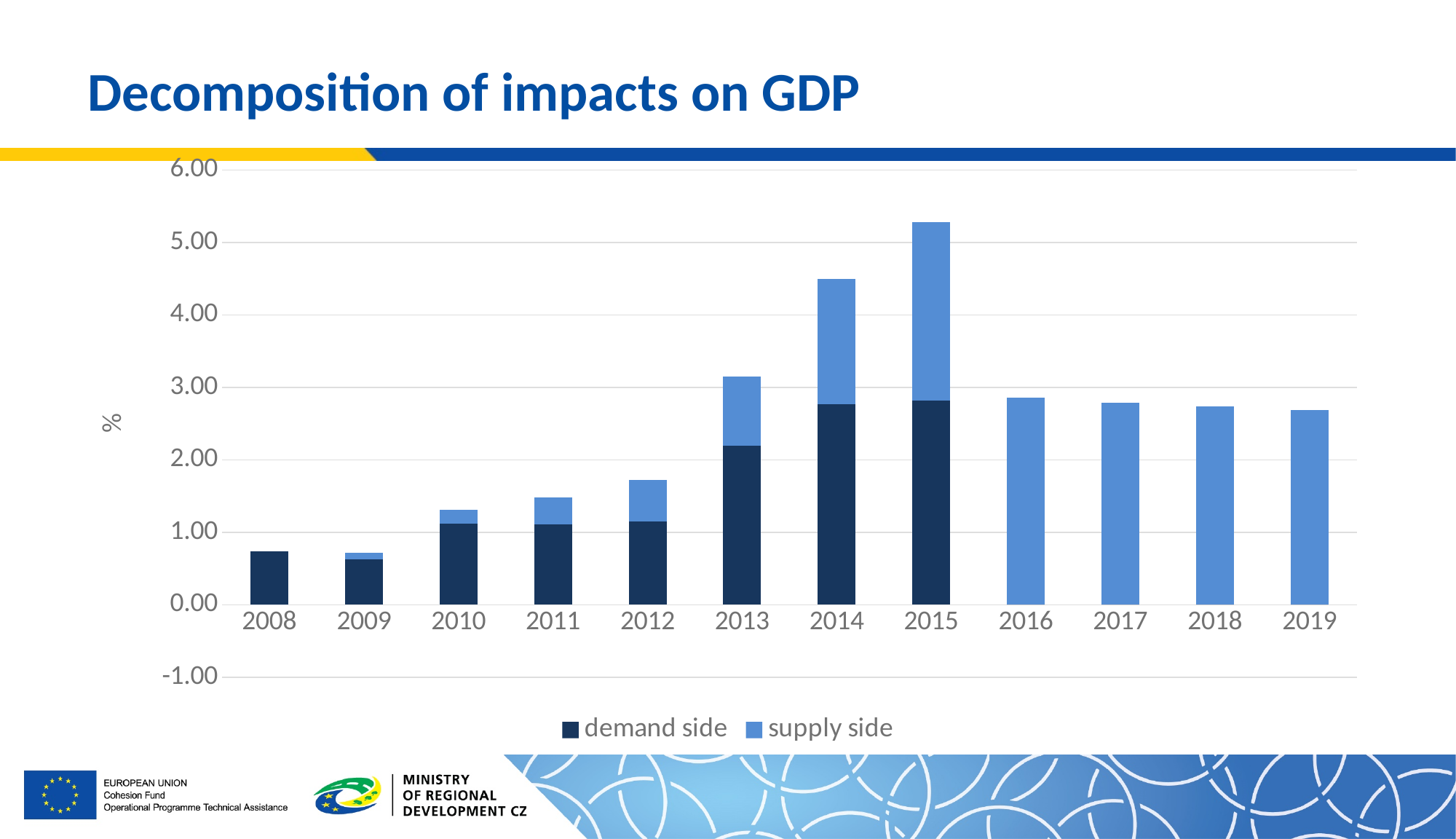

# Decomposition of impacts on GDP

### Chart

| Category | demand side | supply side |
|---|---|---|
| 2008 | 0.7358830866433169 | -3.157475071877693e-05 |
| 2009 | 0.630565913980386 | 0.09005780292922137 |
| 2010 | 1.1143012551448264 | 0.19187249986252206 |
| 2011 | 1.1075991002643866 | 0.37213391098462967 |
| 2012 | 1.1499342284675758 | 0.5756127835354417 |
| 2013 | 2.1930857026842916 | 0.9584621636095118 |
| 2014 | 2.7677064865989425 | 1.724737693518665 |
| 2015 | 2.822229831771646 | 2.4601329716229463 |
| 2016 | 0.0 | 2.854741172186625 |
| 2017 | 0.0 | 2.786590429075966 |
| 2018 | 0.0 | 2.7318669080985614 |
| 2019 | 0.0 | 2.6844410287795757 |